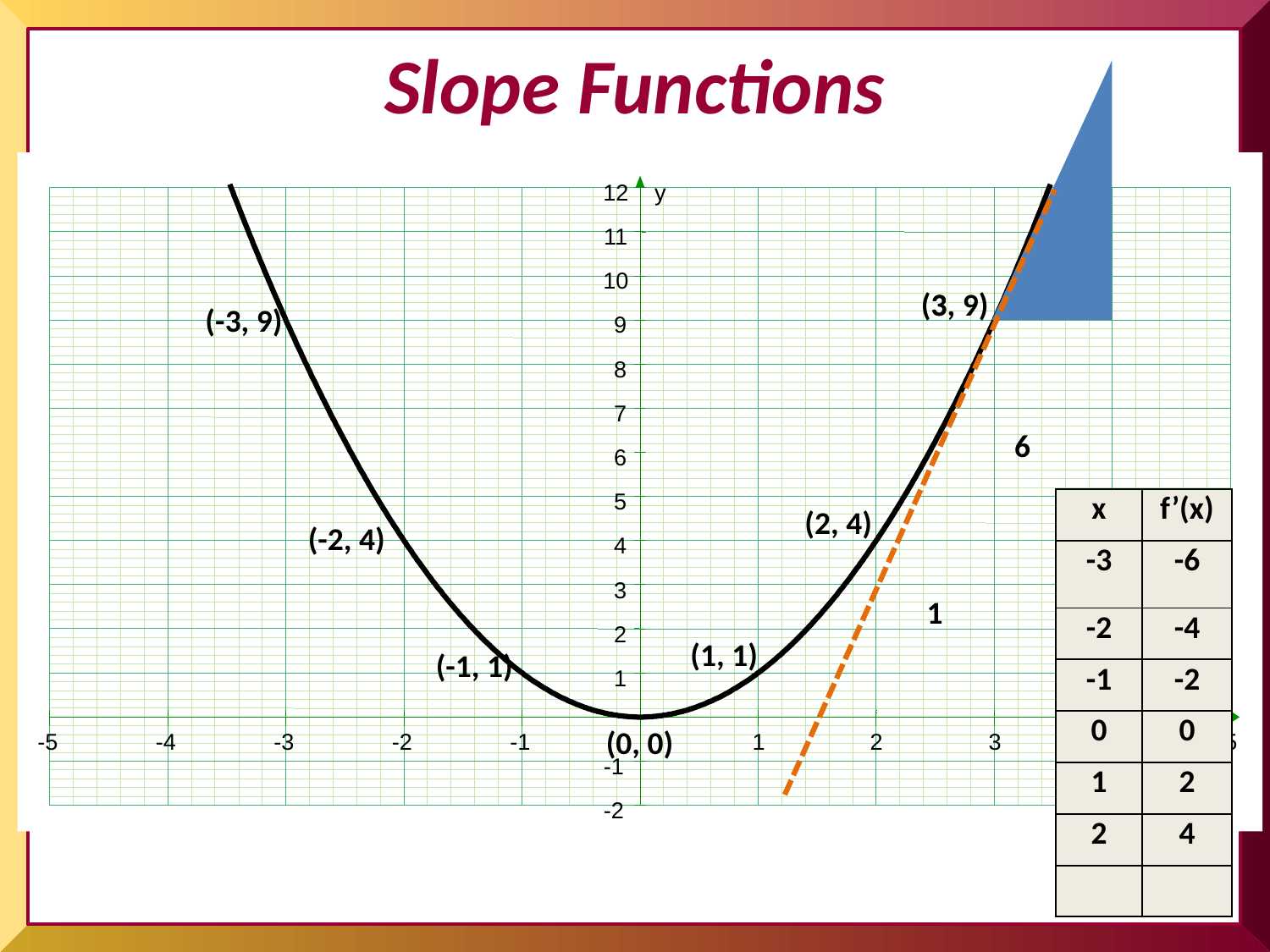

Slope Functions

-5
-4
-3
-2
-1
1
2
3
4
5

-1

-2

12
y

11

10

9

8

7

6

5

4

3

2

1
x

3
(3, 9)
 (-3, 9)
6
| x | f’(x) |
| --- | --- |
| -3 | -6 |
| -2 | -4 |
| -1 | -2 |
| 0 | 0 |
| 1 | 2 |
| 2 | 4 |
|  |  |
(2, 4)
 (-2, 4)
1
 (1, 1)
 (-1, 1)
 (0, 0)